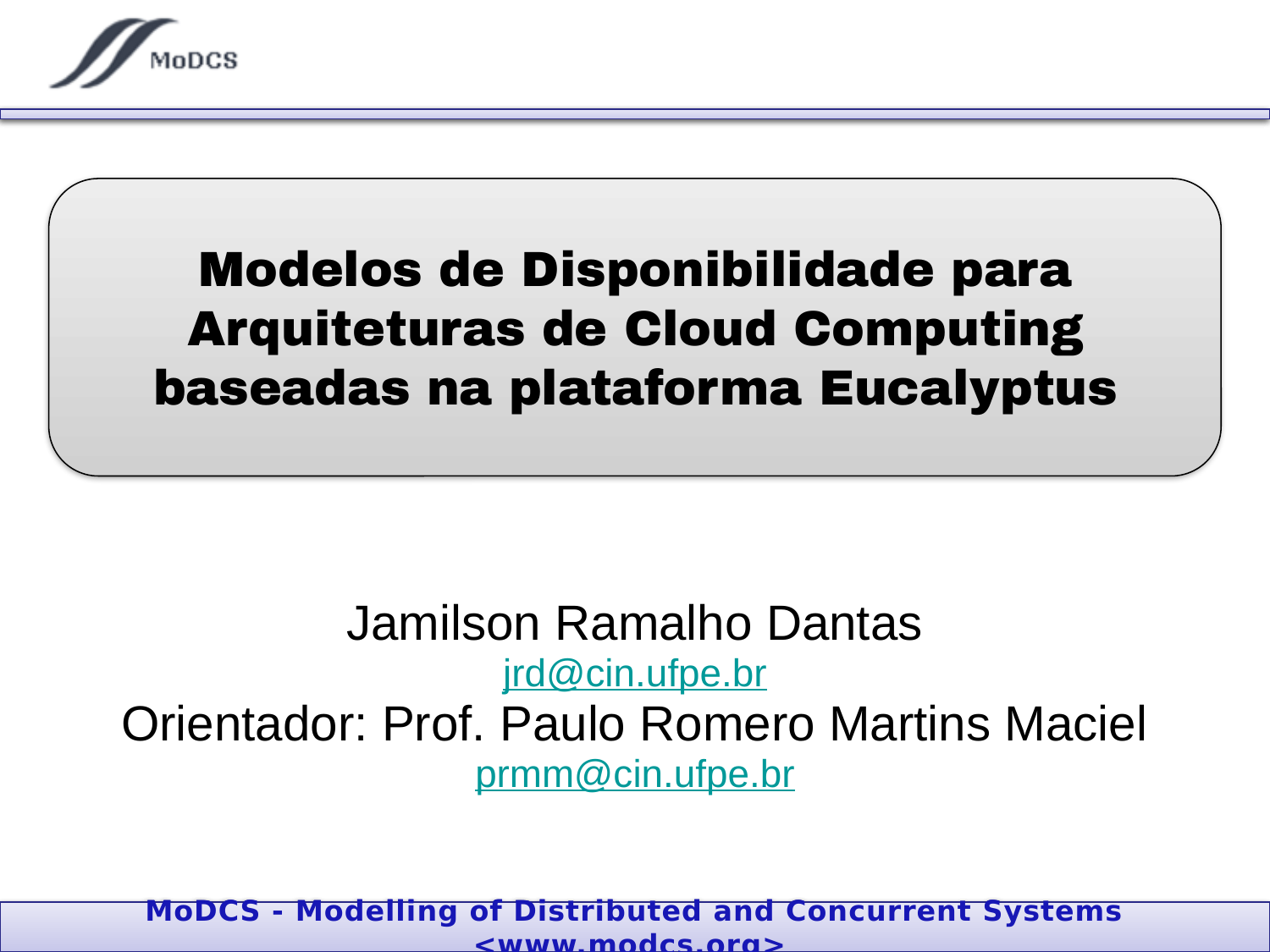

# Modelos de Disponibilidade para Arquiteturas de Cloud Computing baseadas na plataforma Eucalyptus
Jamilson Ramalho Dantas
jrd@cin.ufpe.br
Orientador: Prof. Paulo Romero Martins Maciel
prmm@cin.ufpe.br